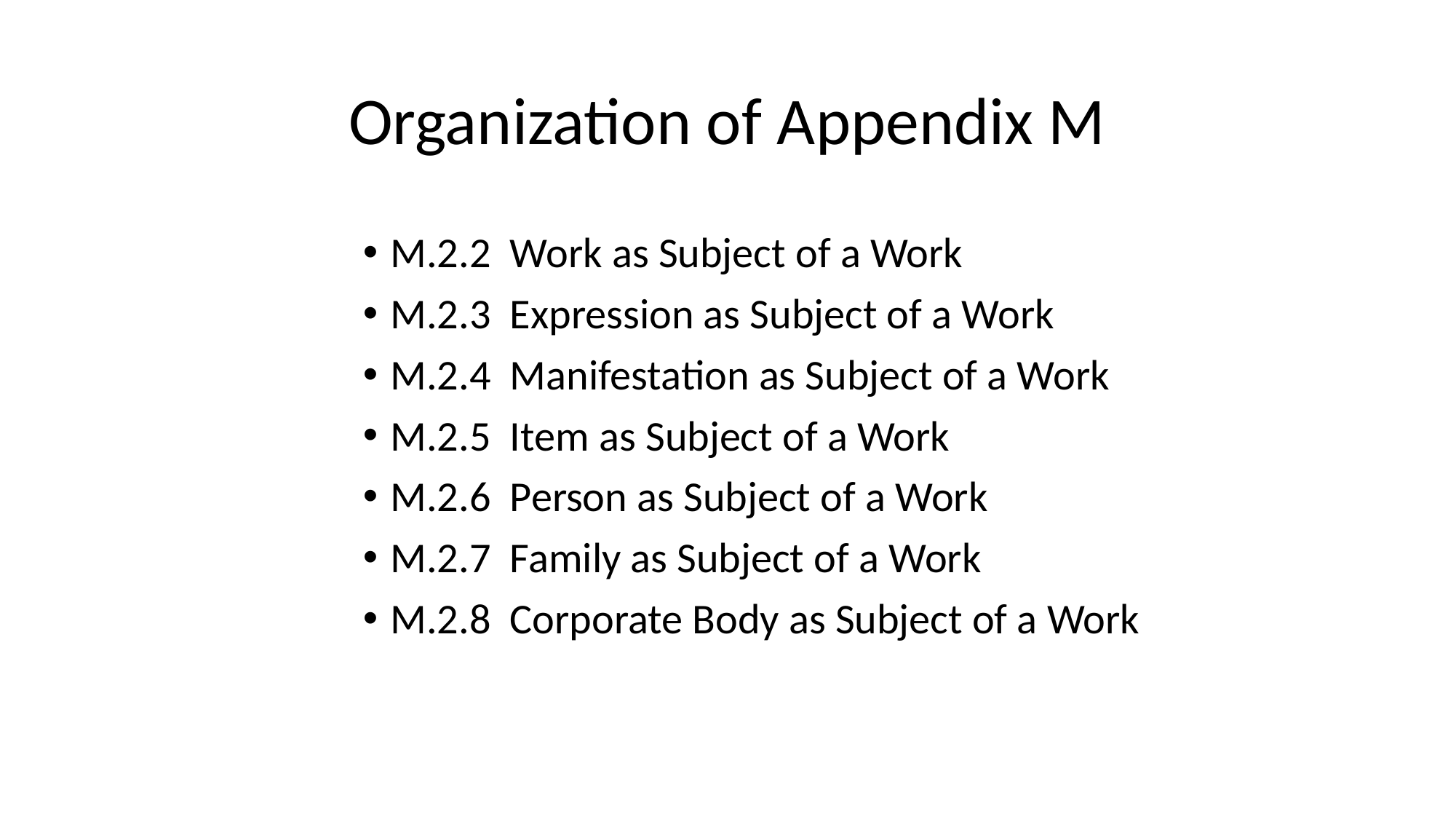

# Organization of Appendix M
M.2.2  Work as Subject of a Work
M.2.3  Expression as Subject of a Work
M.2.4  Manifestation as Subject of a Work
M.2.5  Item as Subject of a Work
M.2.6  Person as Subject of a Work
M.2.7  Family as Subject of a Work
M.2.8  Corporate Body as Subject of a Work